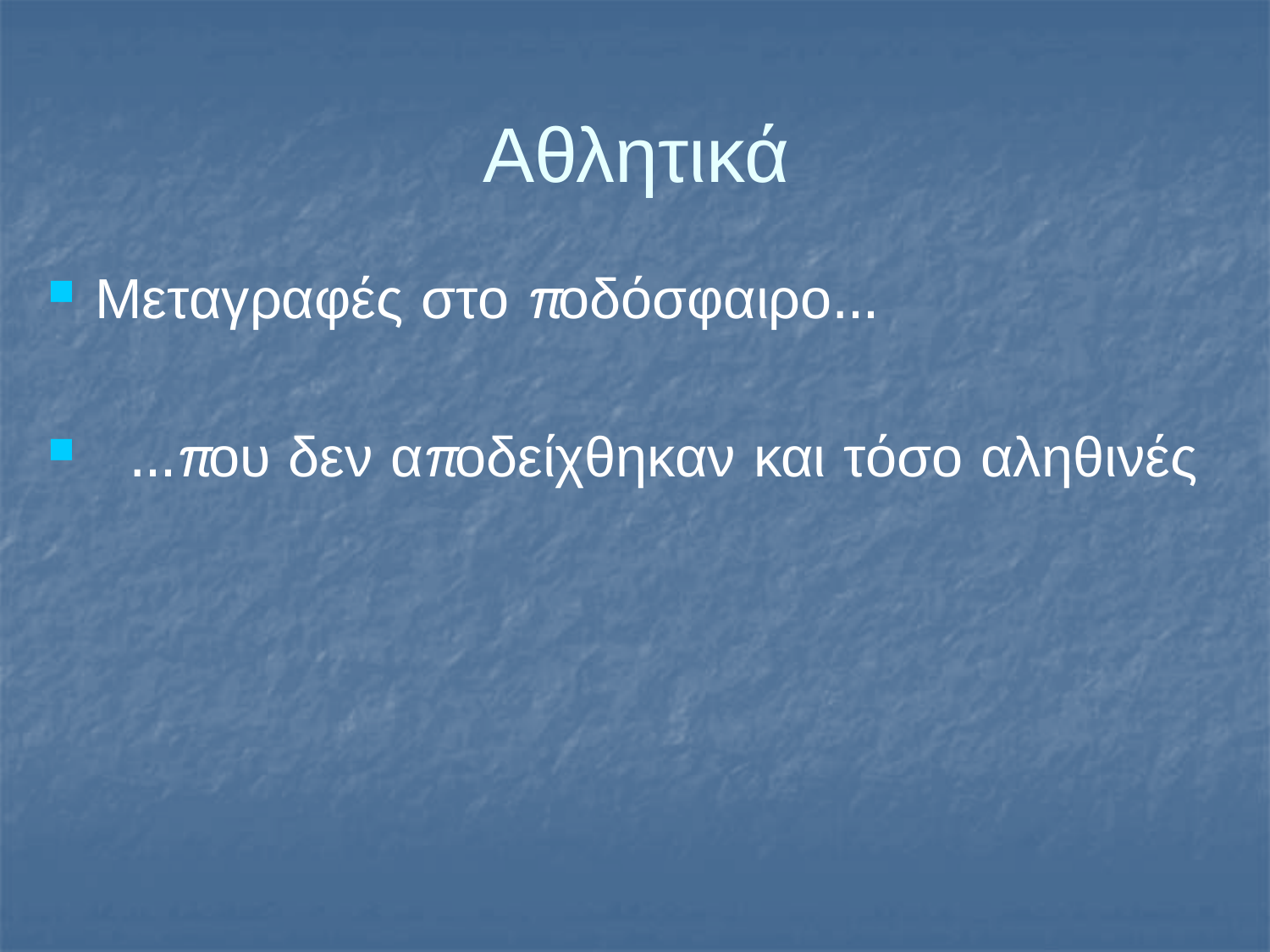

Αθλητικά
# Μεταγραφές στο ποδόσφαιρο…

  …που δεν αποδείχθηκαν και τόσο αληθινές